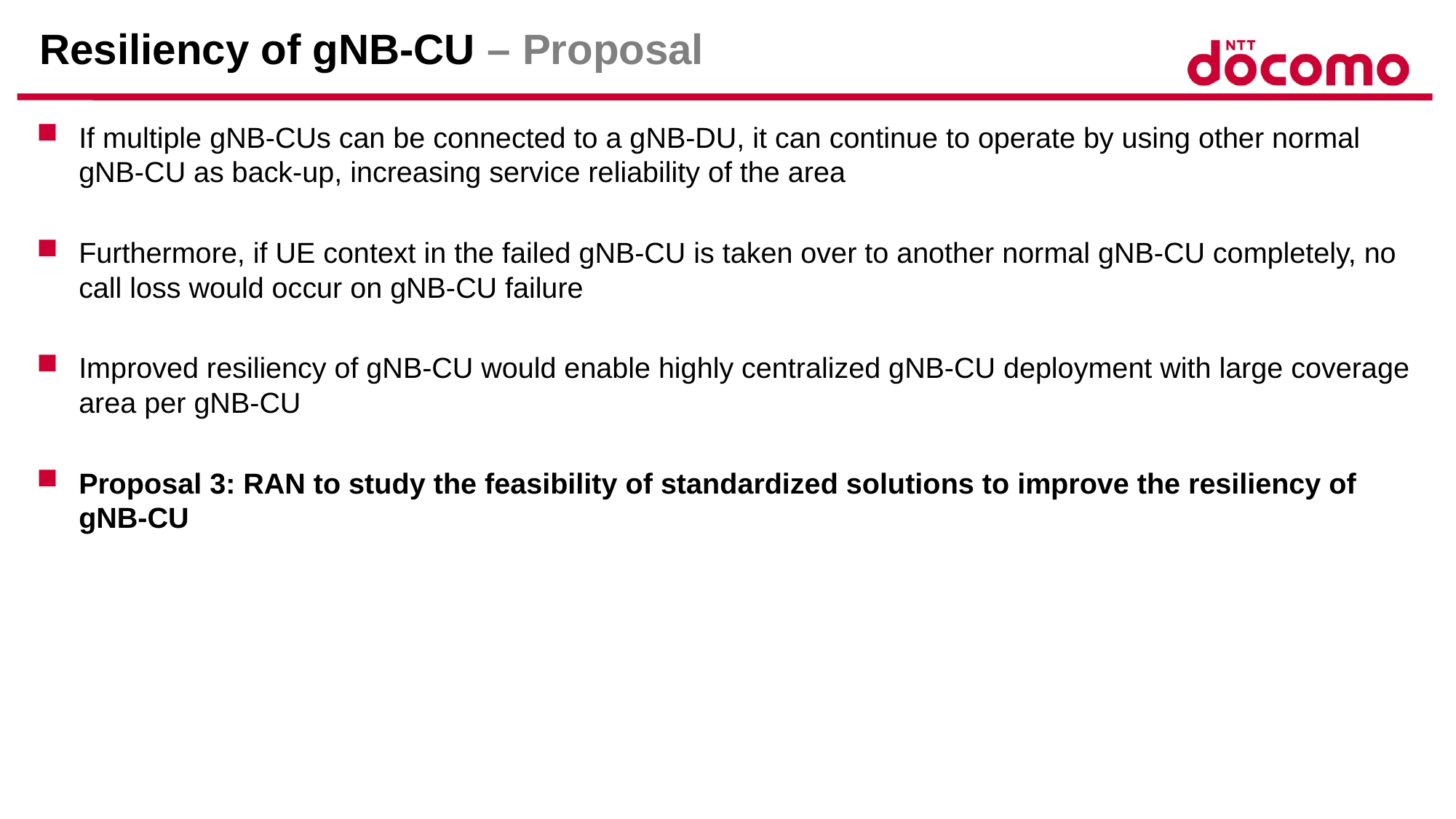

# Resiliency of gNB-CU – Proposal
If multiple gNB-CUs can be connected to a gNB-DU, it can continue to operate by using other normal gNB-CU as back-up, increasing service reliability of the area

Furthermore, if UE context in the failed gNB-CU is taken over to another normal gNB-CU completely, no call loss would occur on gNB-CU failure

Improved resiliency of gNB-CU would enable highly centralized gNB-CU deployment with large coverage area per gNB-CU

Proposal 3: RAN to study the feasibility of standardized solutions to improve the resiliency of gNB-CU